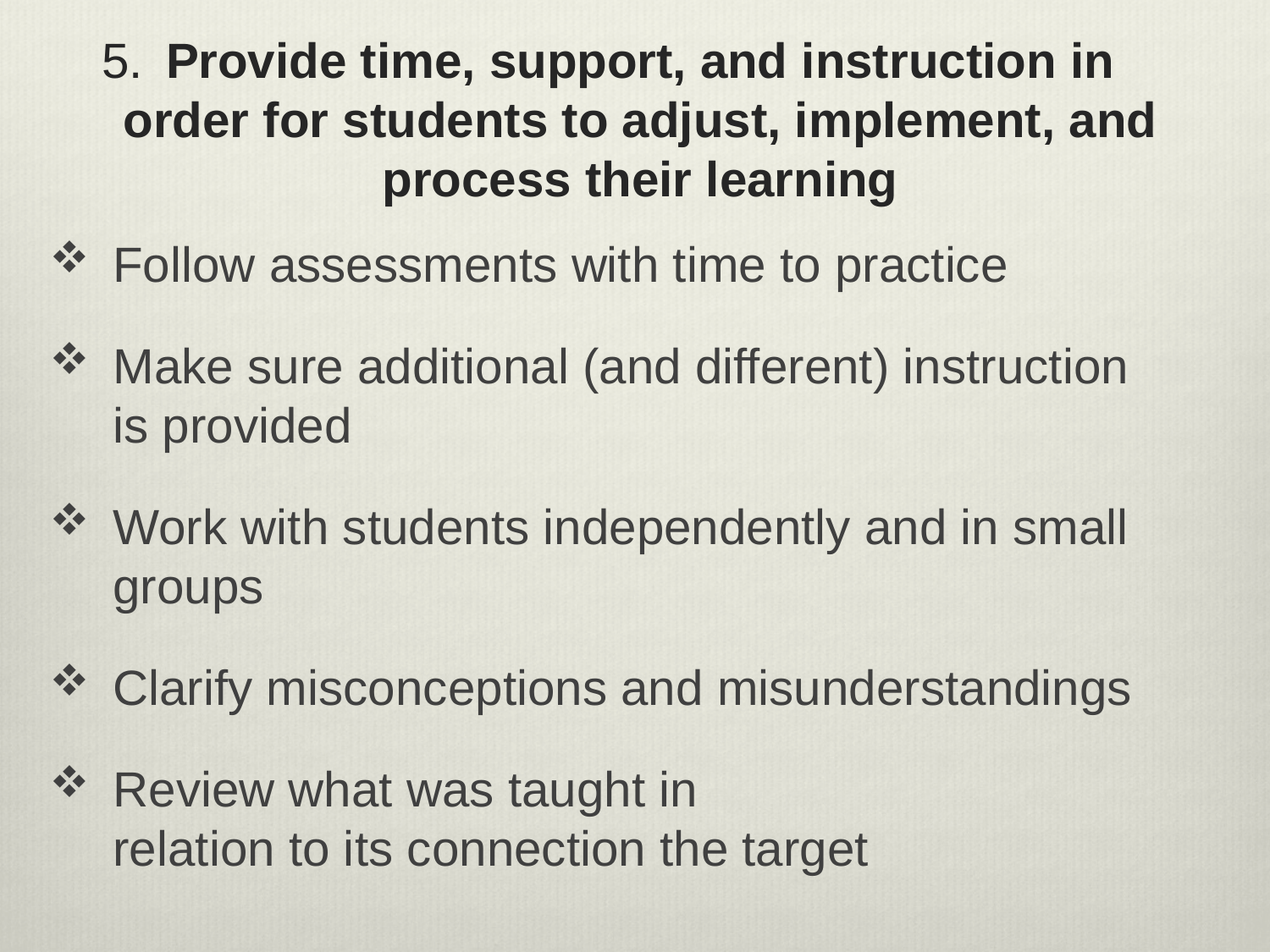

# 5. 	Provide time, support, and instruction in order for students to adjust, implement, and process their learning
Follow assessments with time to practice
Make sure additional (and different) instruction is provided
Work with students independently and in small groups
Clarify misconceptions and misunderstandings
Review what was taught in
relation to its connection the target